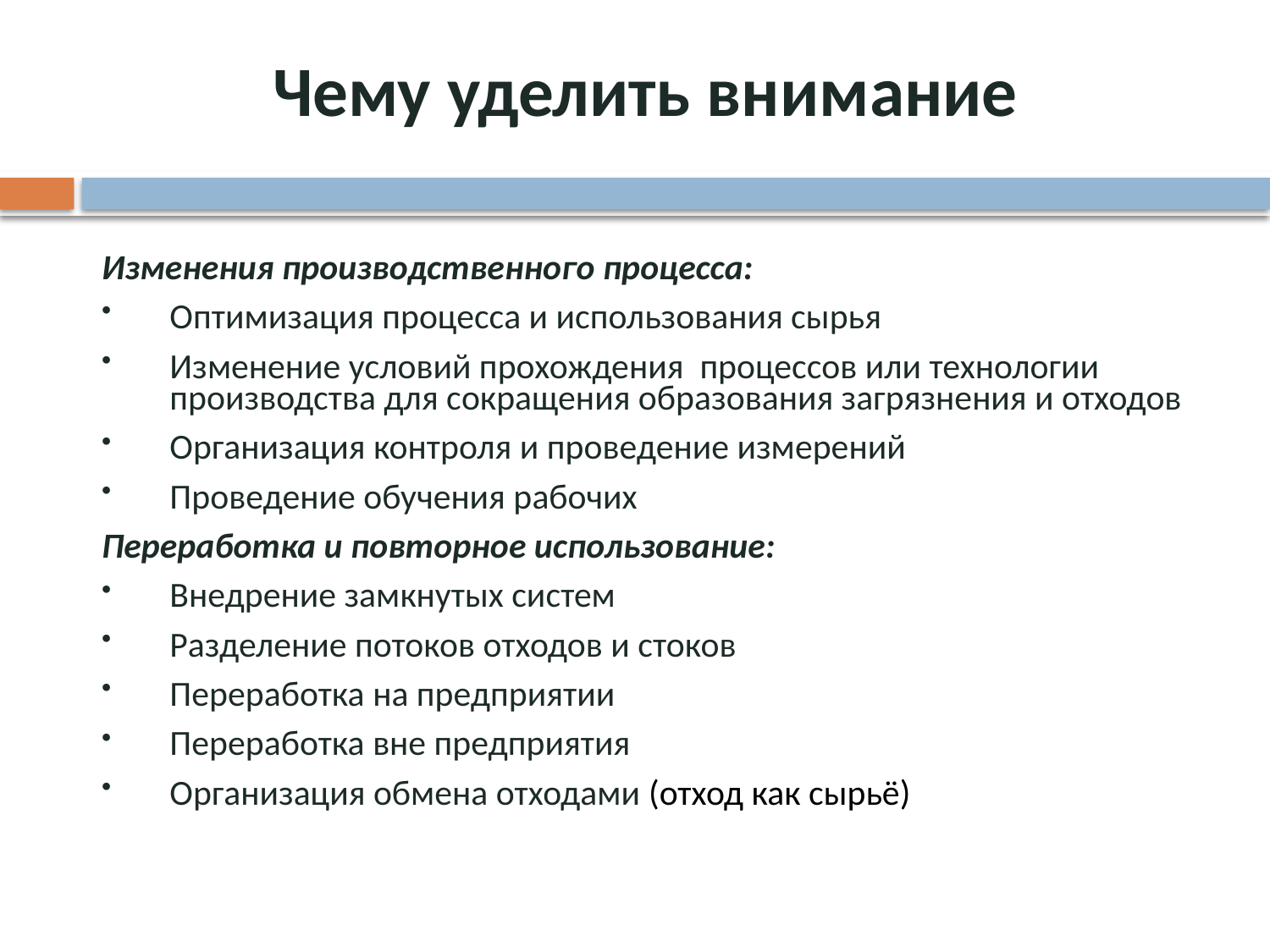

# Чему уделить внимание
Изменения производственного процесса:
Оптимизация процесса и использования сырья
Изменение условий прохождения  процессов или технологии производства для сокращения образования загрязнения и отходов
Организация контроля и проведение измерений
Проведение обучения рабочих
Переработка и повторное использование:
Внедрение замкнутых систем
Разделение потоков отходов и стоков
Переработка на предприятии
Переработка вне предприятия
Организация обмена отходами (отход как сырьё)